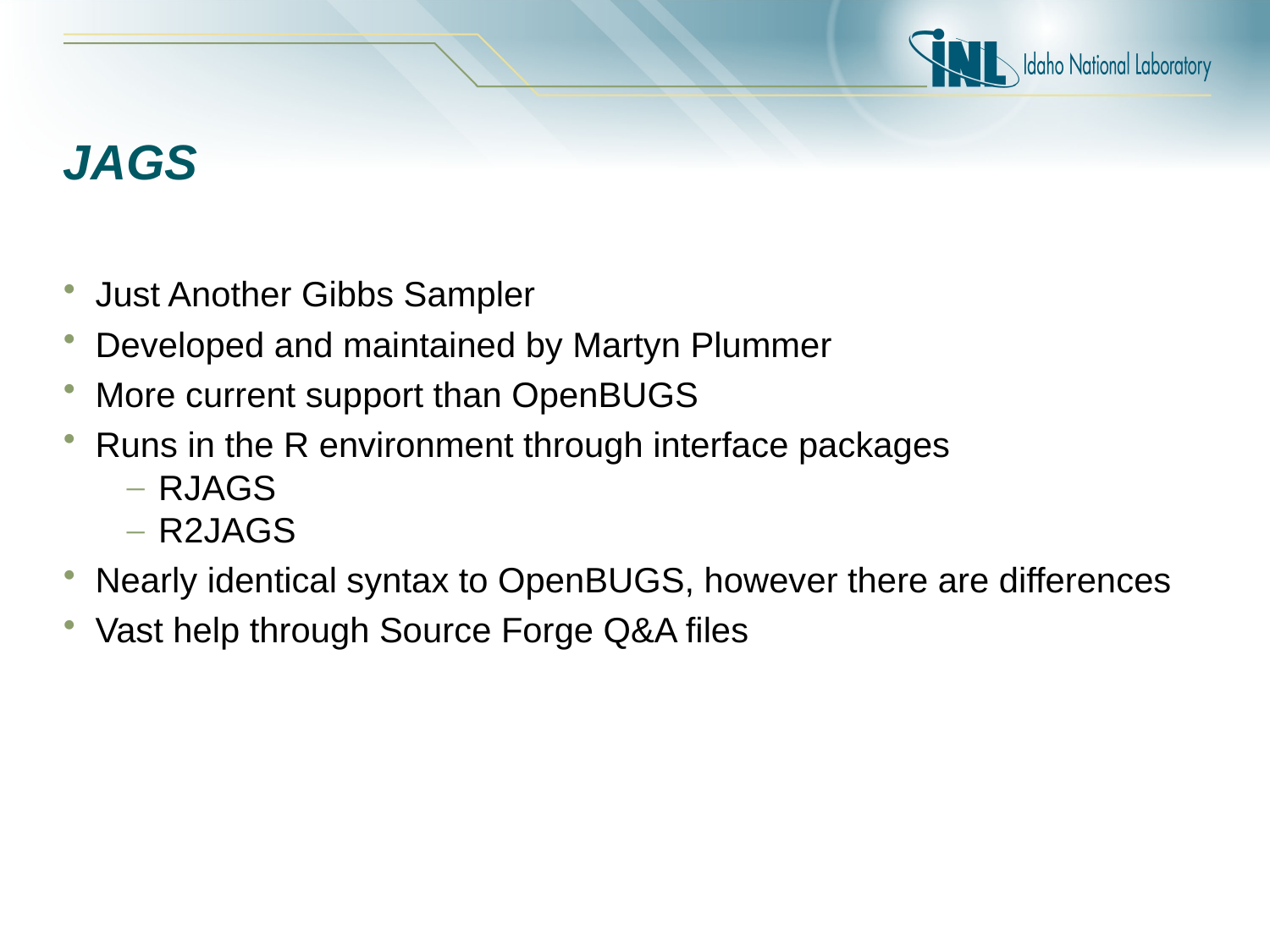

# JAGS

Just Another Gibbs Sampler
Developed and maintained by Martyn Plummer
More current support than OpenBUGS
Runs in the R environment through interface packages
RJAGS
R2JAGS
Nearly identical syntax to OpenBUGS, however there are differences
Vast help through Source Forge Q&A files